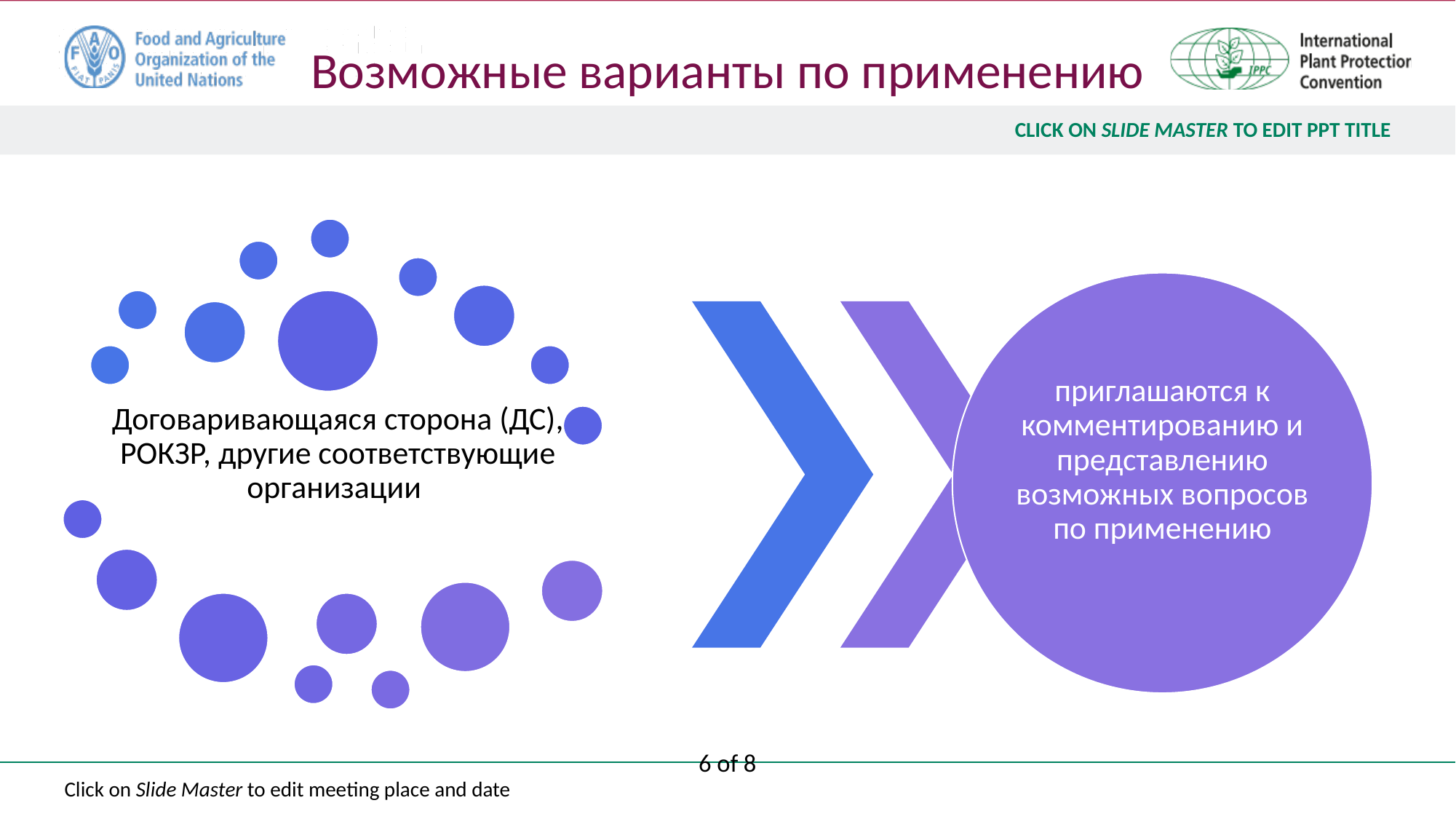

Возможные варианты по применению
Договаривающаяся сторона (ДС), РОКЗР, другие соответствующие организации

приглашаются к комментированию и представлению возможных вопросов по применению

6 of 8